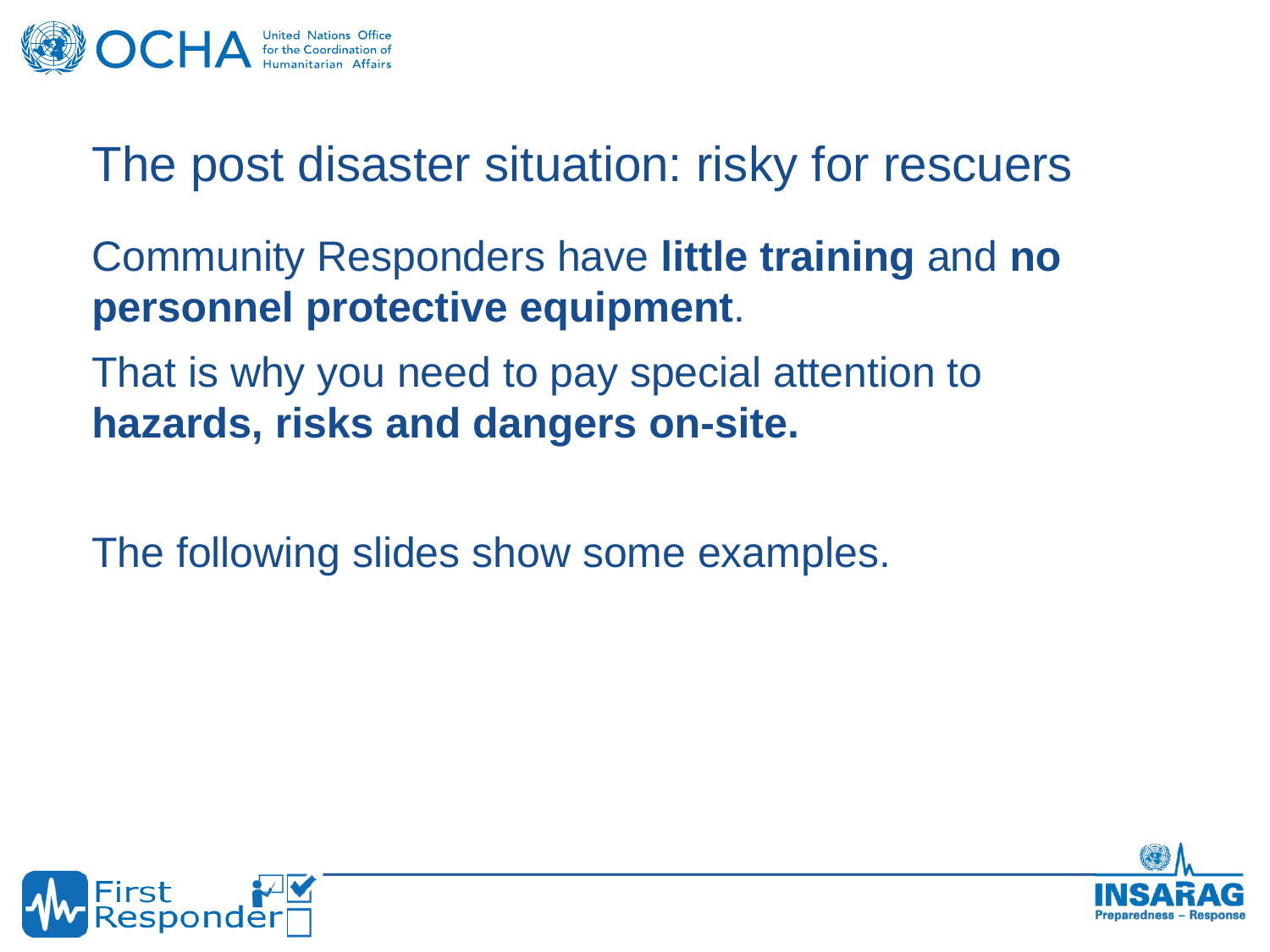

# The post disaster situation: risky for rescuers
Community Responders have little training and no personnel protective equipment.
That is why you need to pay special attention to hazards, risks and dangers on-site.

The following slides show some examples.